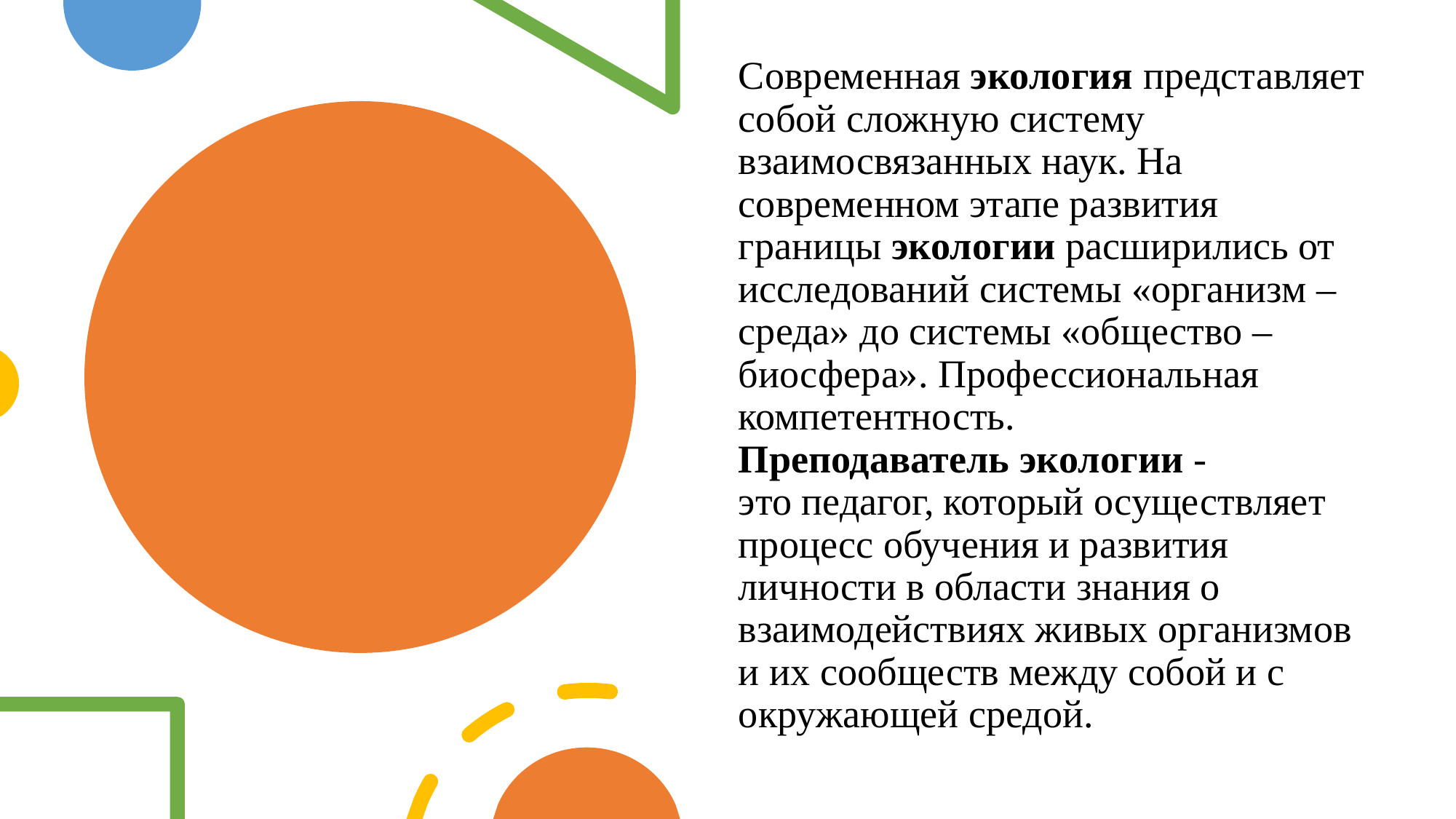

Современная экология представляет собой сложную систему взаимосвязанных наук. На современном этапе развития границы экологии расширились от исследований системы «организм – среда» до системы «общество – биосфера». Профессиональная компетентность. Преподаватель экологии -это педагог, который осуществляет процесс обучения и развития личности в области знания о взаимодействиях живых организмов и их сообществ между собой и с окружающей средой.